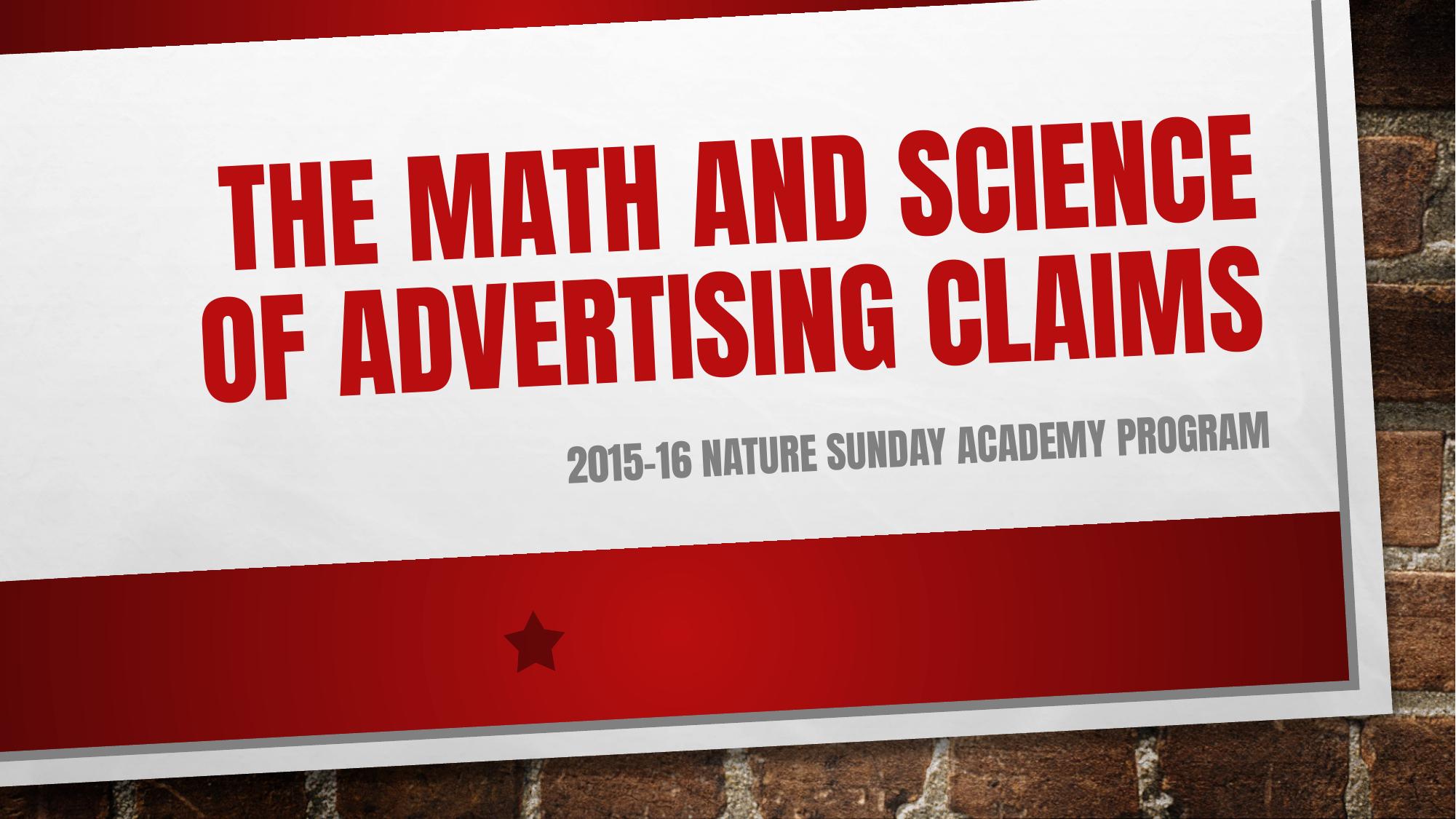

# The Math and science of advertising claims
2015-16 nature Sunday academy program